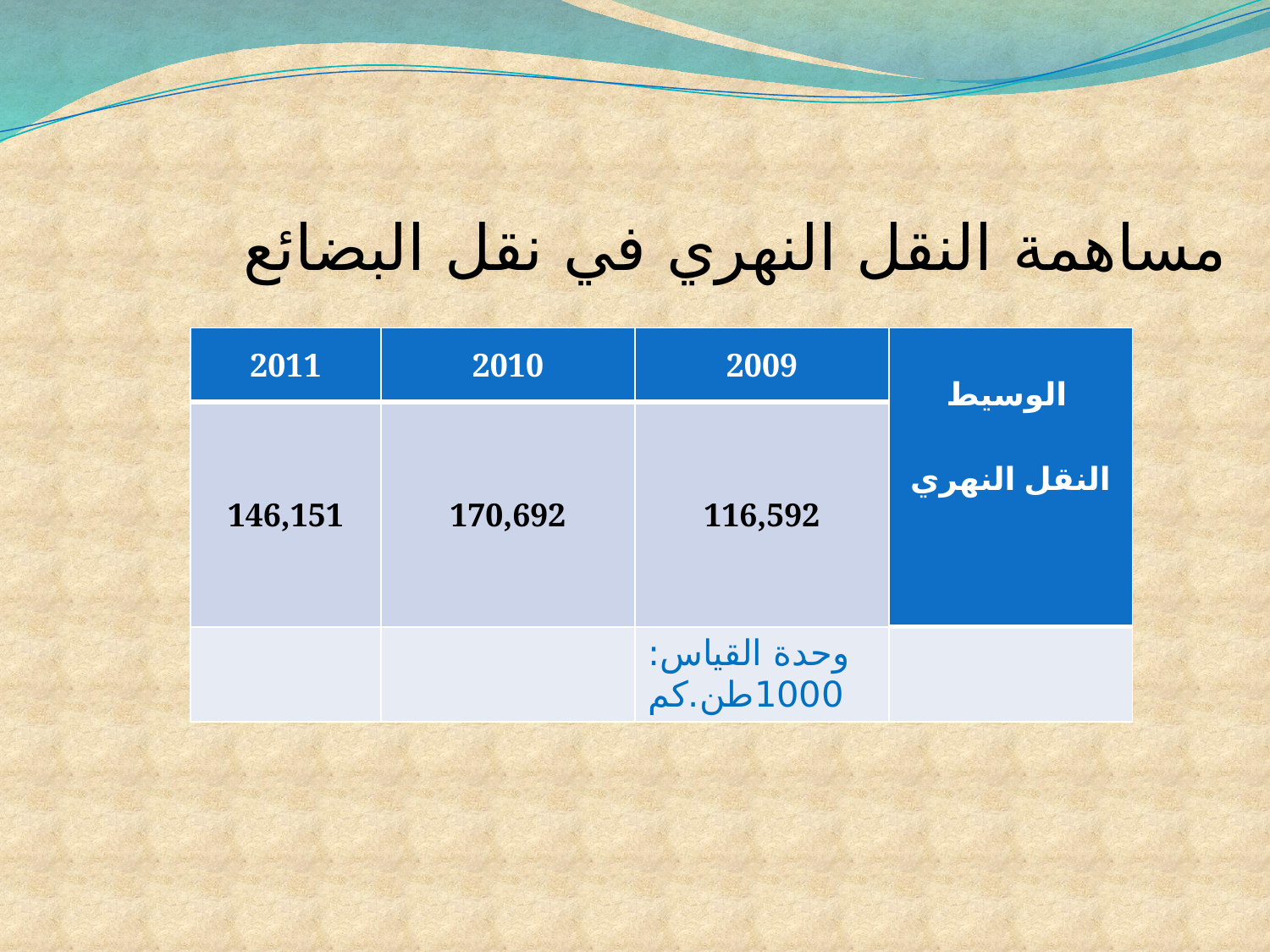

مساهمة النقل النهري في نقل البضائع
| 2011 | 2010 | 2009 | الوسيط النقل النهري |
| --- | --- | --- | --- |
| 146,151 | 170,692 | 116,592 |  |
|  |  | وحدة القياس: 1000طن.كم |  |